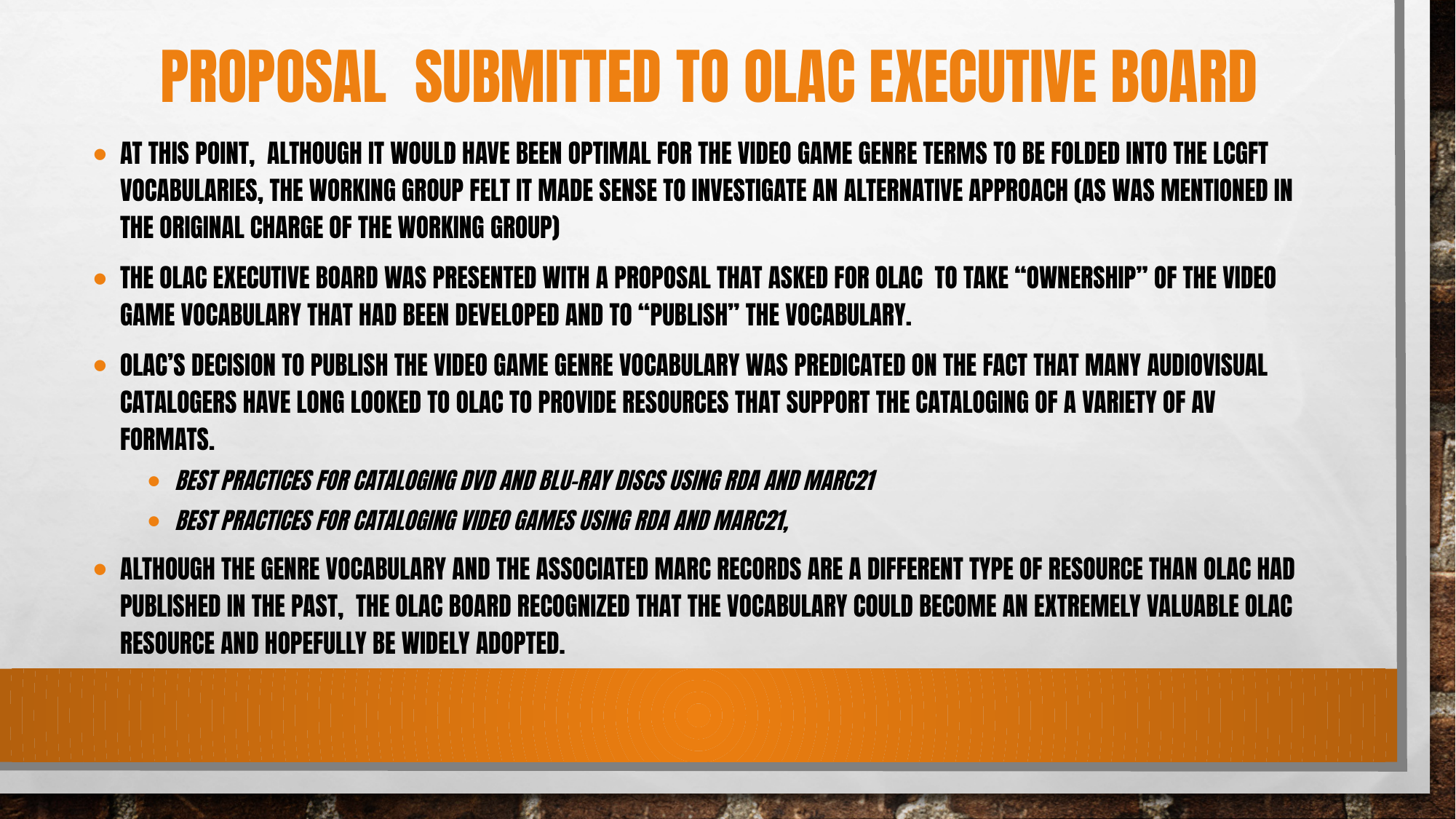

# PROPOSAL  SUBMITTED TO OLAC Executive board
at this point,  ALTHOUGH it would have been optimal for the video game genre terms to be folded into the lcgft vocabularies, the working group felt it made sense to investigate an alternative approach (as was mentioned in the original charge of the working group)
The olac executive board was presented with a proposal that asked for olac  to take “ownership” of the video game vocabulary that had been developed and to “publish” the vocabulary.
OLAC’s decision to publish the video game genre vocabulary was predicated on the fact that many audiovisual catalogers have long looked to OLAC to provide resources that support the cataloging of a variety of AV formats.
Best Practices for Cataloging DVD and Blu-Ray Discs Using RDA and MARC21
Best Practices for Cataloging Video Games Using RDA and MARC21,
Although the genre vocabulary and the associated marc records are a different type of resource than olac had published in the past,  the olac board recognized that the vocabulary could become an extremely valuable olac resource and hopefully be widely adopted.